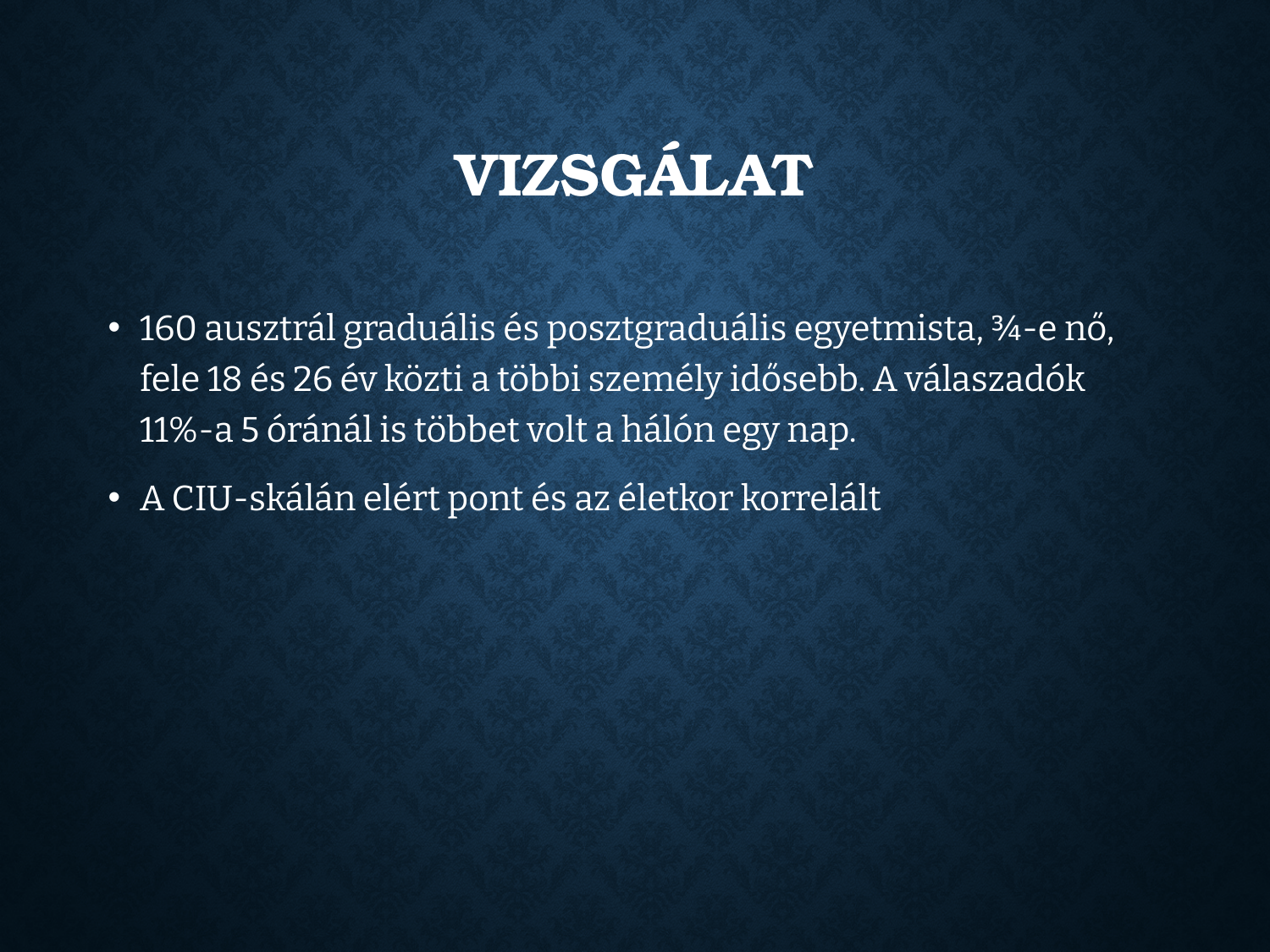

# Vizsgálat
160 ausztrál graduális és posztgraduális egyetmista, ¾-e nő, fele 18 és 26 év közti a többi személy idősebb. A válaszadók 11%-a 5 óránál is többet volt a hálón egy nap.
A CIU-skálán elért pont és az életkor korrelált